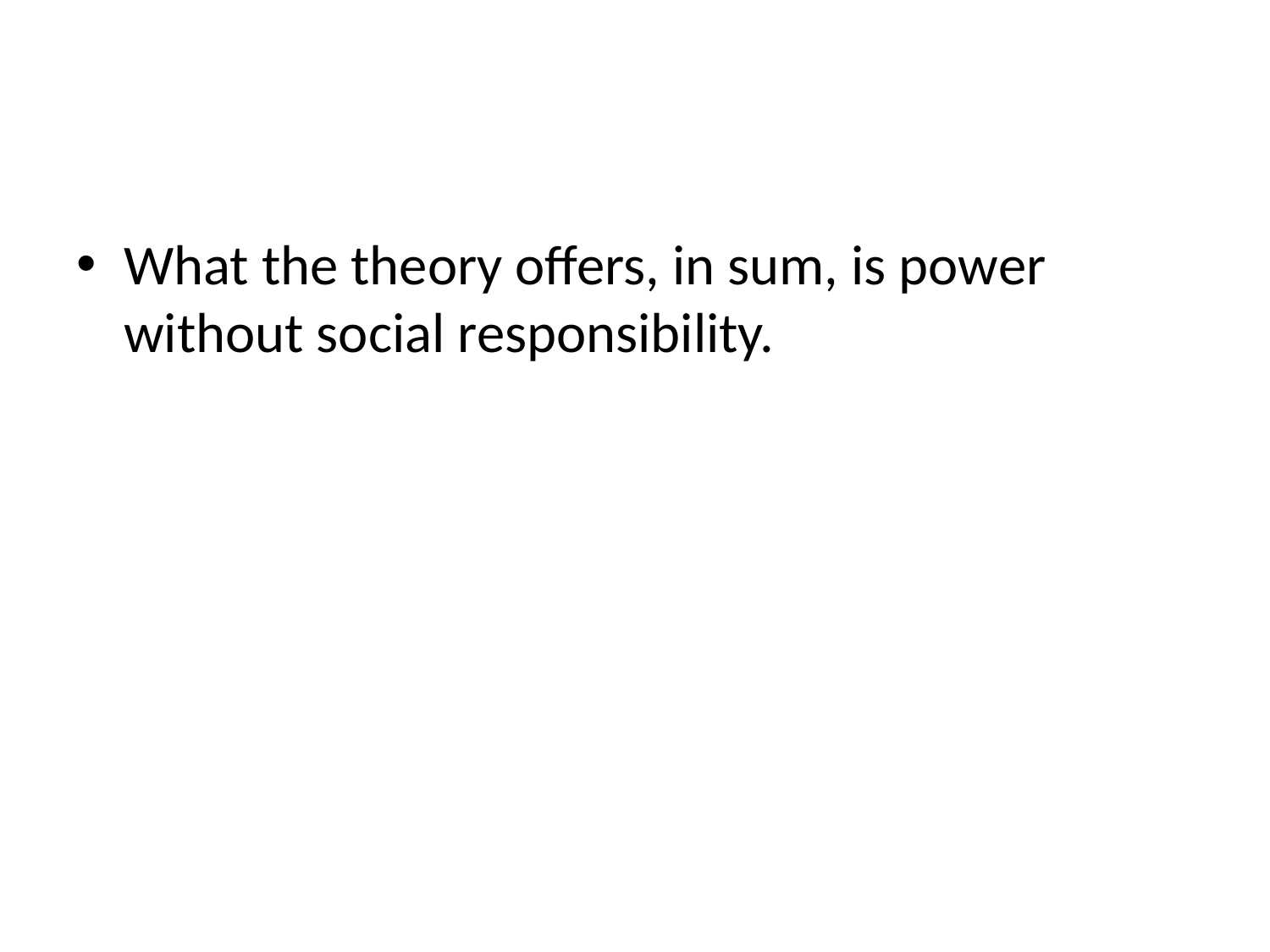

#
What the theory offers, in sum, is power without social responsibility.